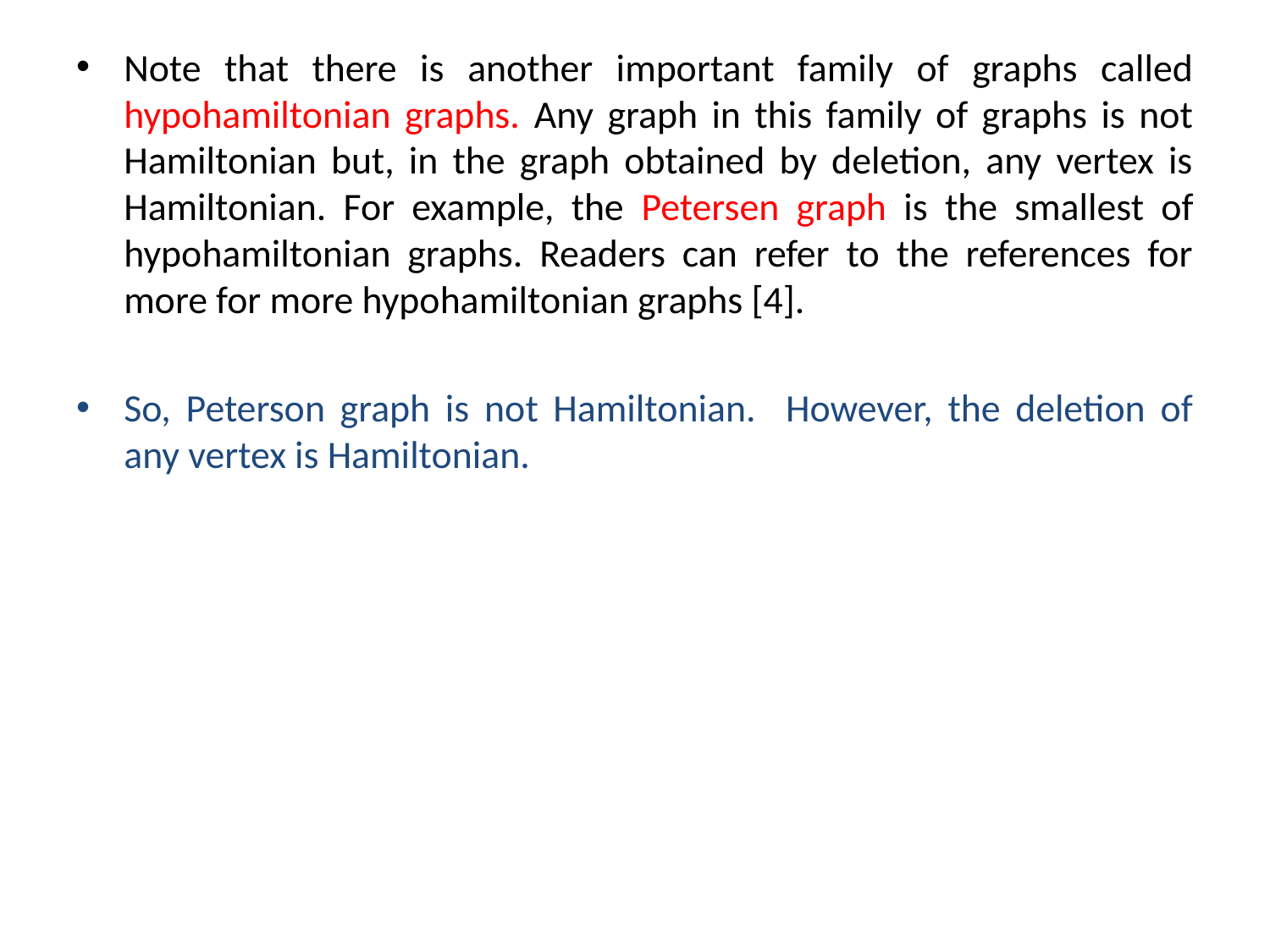

Note that there is another important family of graphs called hypohamiltonian graphs. Any graph in this family of graphs is not Hamiltonian but, in the graph obtained by deletion, any vertex is Hamiltonian. For example, the Petersen graph is the smallest of hypohamiltonian graphs. Readers can refer to the references for more for more hypohamiltonian graphs [4].

So, Peterson graph is not Hamiltonian.  However, the deletion of any vertex is Hamiltonian.